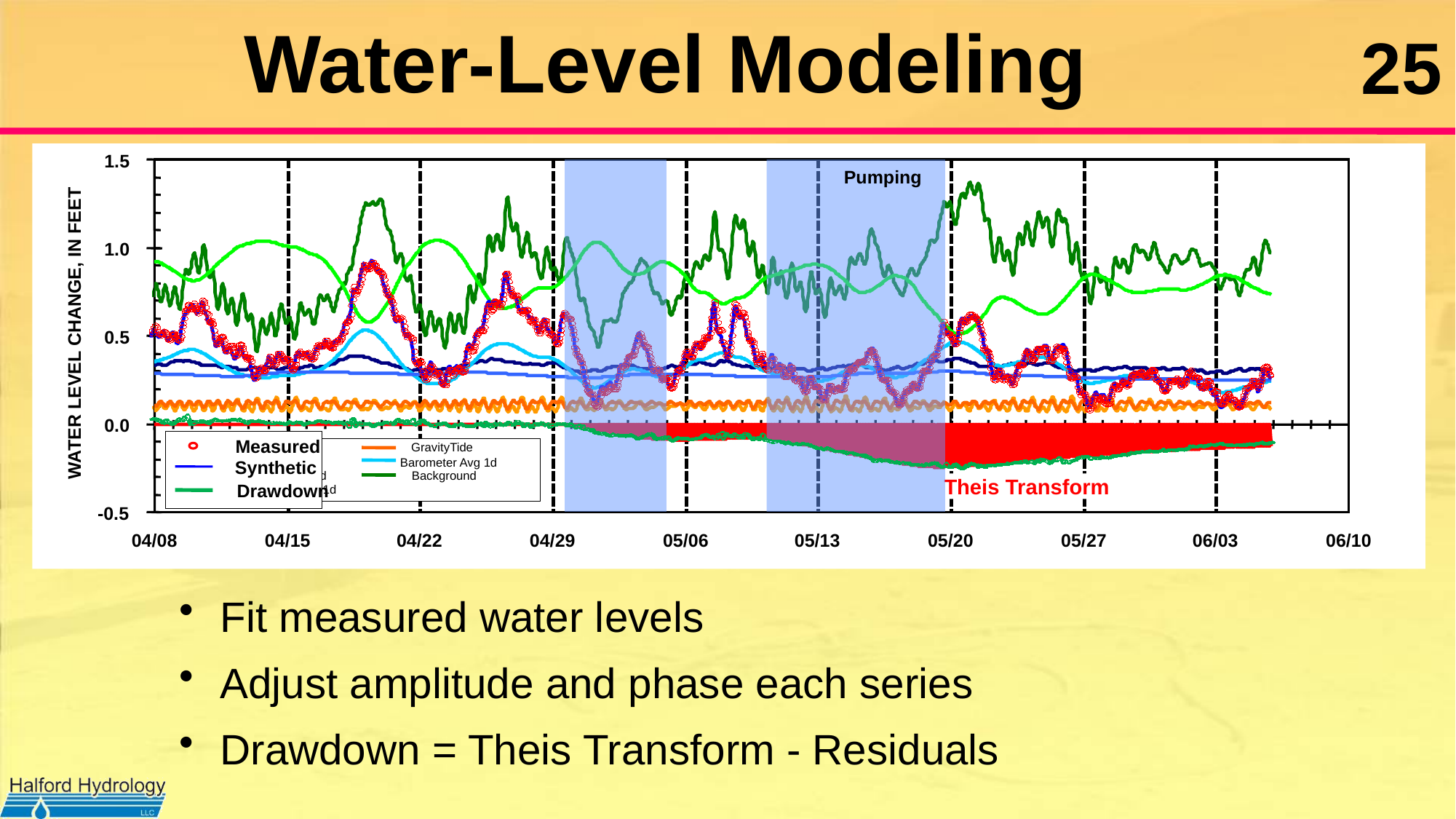

# Water-Level Modeling

1.5

1.0
WATER LEVEL CHANGE, IN FEET
0.5
0.0
-0.5
04/08
04/15
04/22
04/29
05/06
05/13
05/20
05/27
06/03
06/10

Pumping

Measured

Synthetic

Drawdown

EarthTide
GravityTide

Barometer
Barometer Avg 1d

Barometer Avg 7d
Background

Background Avg 1d

Theis Transform
Fit measured water levels
Adjust amplitude and phase each series
Drawdown = Theis Transform - Residuals